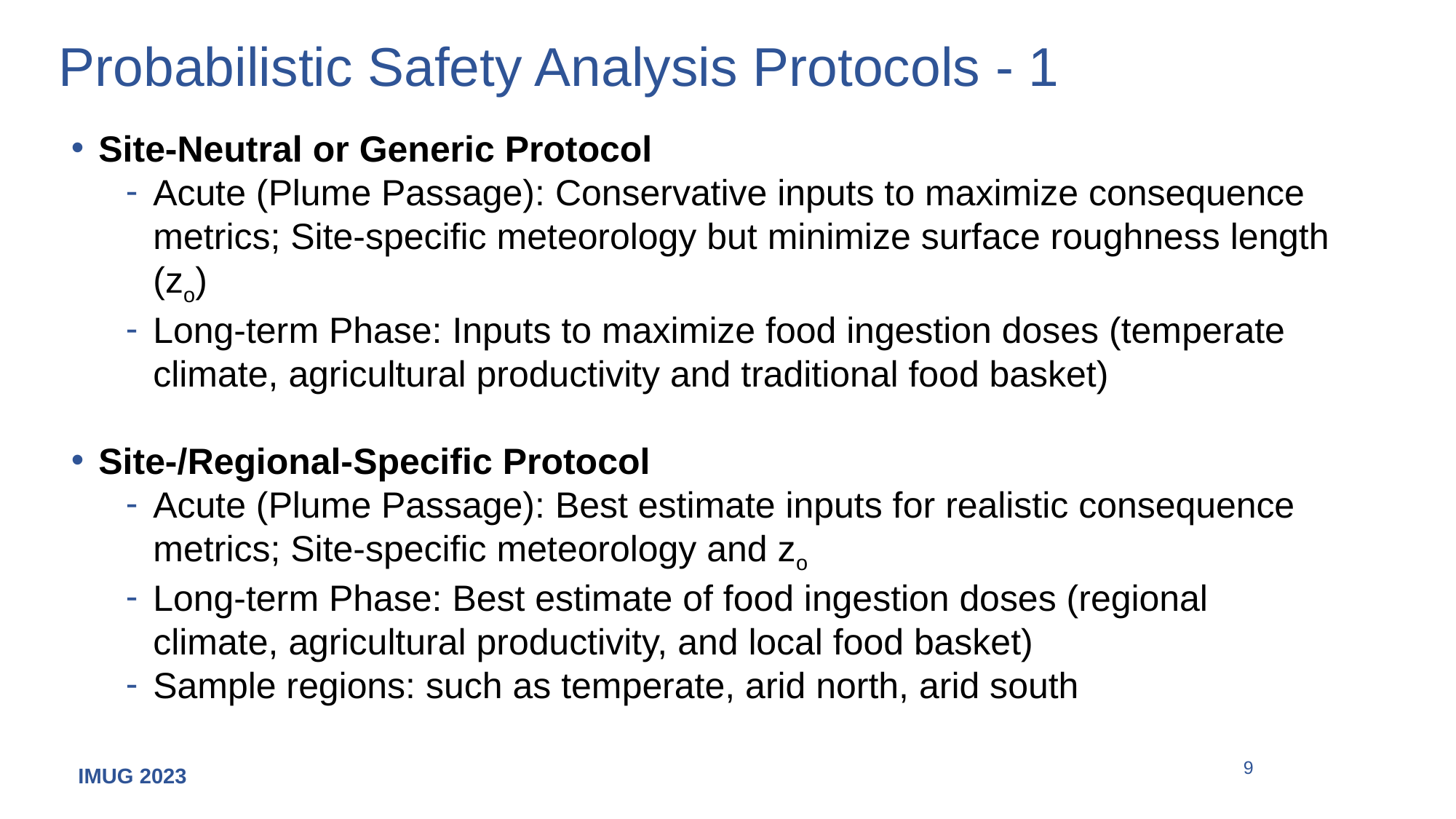

# Probabilistic Safety Analysis Protocols - 1
Site-Neutral or Generic Protocol
Acute (Plume Passage): Conservative inputs to maximize consequence metrics; Site-specific meteorology but minimize surface roughness length (zo)
Long-term Phase: Inputs to maximize food ingestion doses (temperate climate, agricultural productivity and traditional food basket)

Site-/Regional-Specific Protocol
Acute (Plume Passage): Best estimate inputs for realistic consequence metrics; Site-specific meteorology and zo
Long-term Phase: Best estimate of food ingestion doses (regional climate, agricultural productivity, and local food basket)
Sample regions: such as temperate, arid north, arid south

9
IMUG 2023